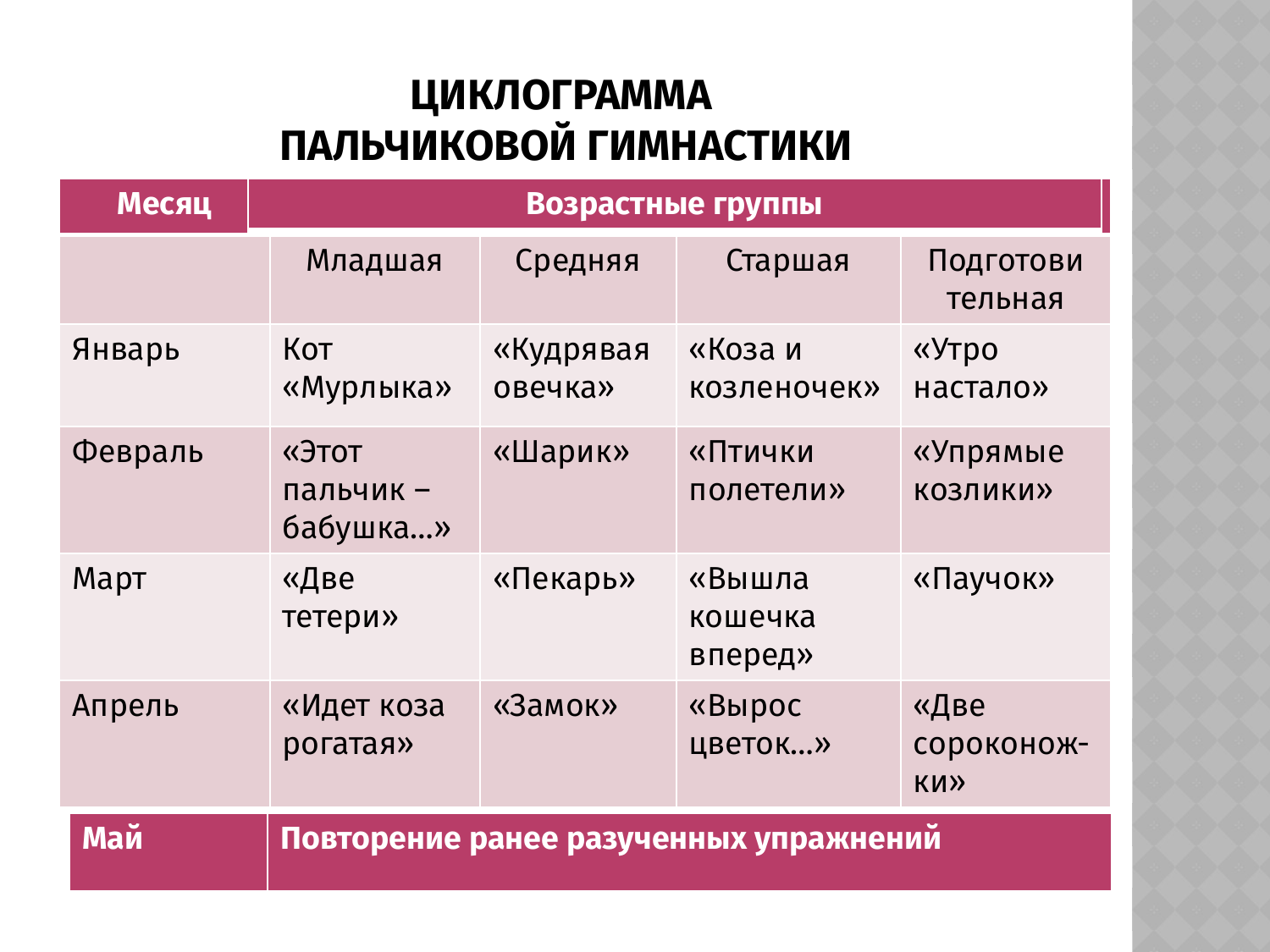

# Циклограмма пальчиковой гимнастики
| Месяц |  |  |  |  |
| --- | --- | --- | --- | --- |
|  | Младшая | Средняя | Старшая | Подготови тельная |
| Январь | Кот «Мурлыка» | «Кудрявая овечка» | «Коза и козленочек» | «Утро настало» |
| Февраль | «Этот пальчик – бабушка…» | «Шарик» | «Птички полетели» | «Упрямые козлики» |
| Март | «Две тетери» | «Пекарь» | «Вышла кошечка вперед» | «Паучок» |
| Апрель | «Идет коза рогатая» | «Замок» | «Вырос цветок…» | «Две сороконож-ки» |
| Возрастные группы |
| --- |
| Май | Повторение ранее разученных упражнений |
| --- | --- |